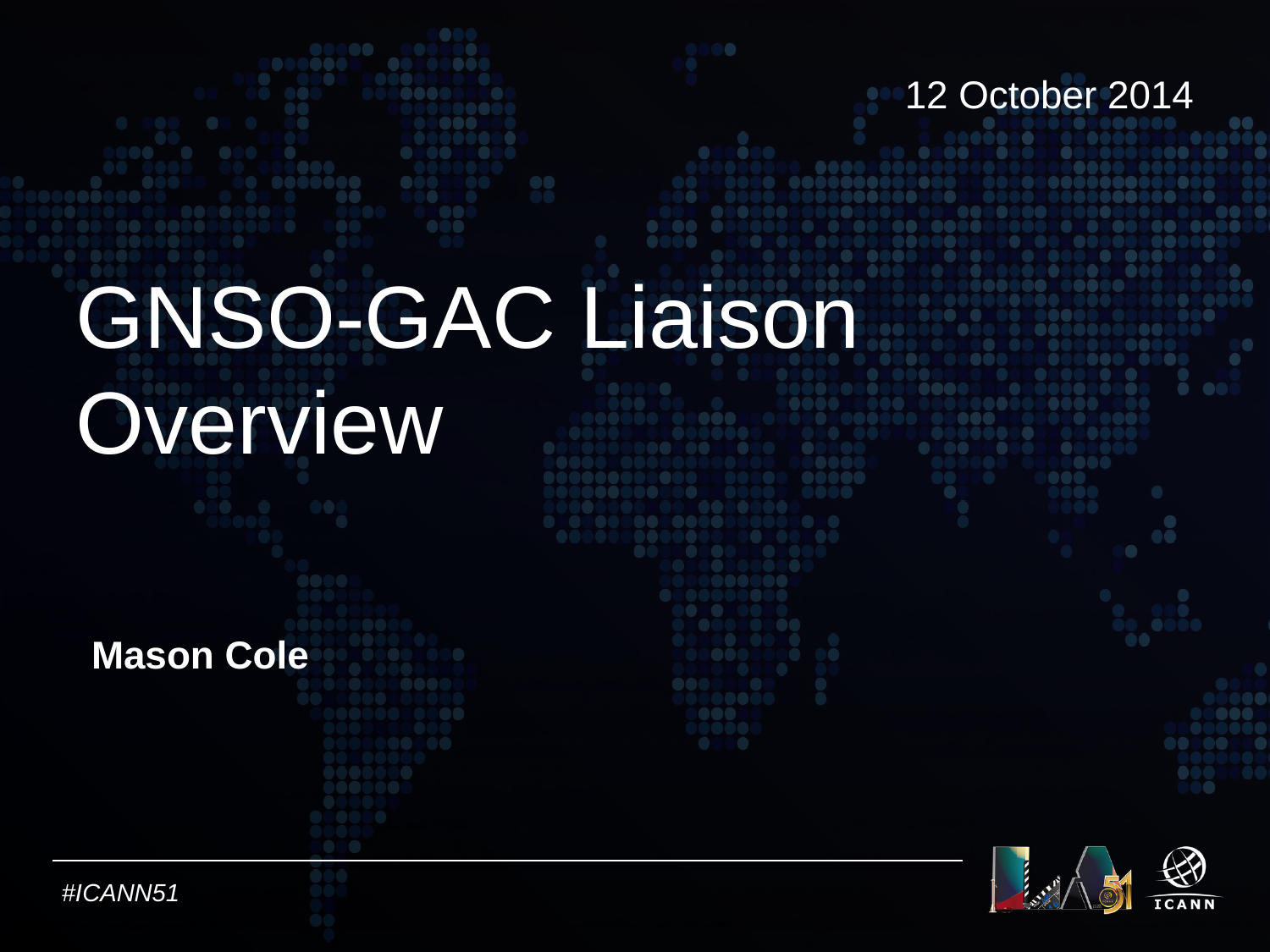

12 October 2014
# GNSO-GAC Liaison Overview
Mason Cole